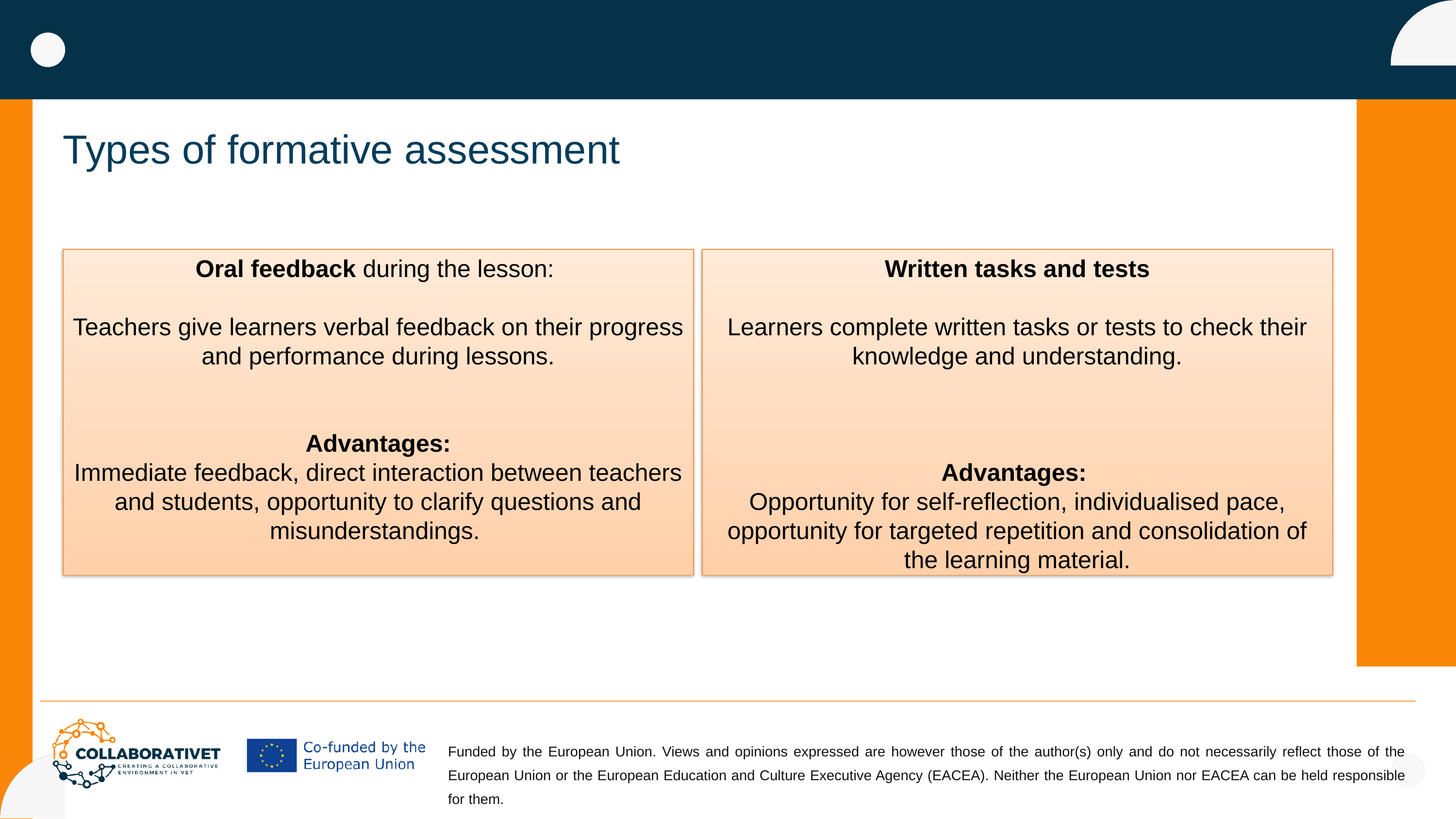

Types of formative assessment
Oral feedback during the lesson:

Teachers give learners verbal feedback on their progress and performance during lessons.

Advantages:
Immediate feedback, direct interaction between teachers and students, opportunity to clarify questions and misunderstandings.
Written tasks and tests

Learners complete written tasks or tests to check their knowledge and understanding.

Advantages:
Opportunity for self-reflection, individualised pace, opportunity for targeted repetition and consolidation of the learning material.

Funded by the European Union. Views and opinions expressed are however those of the author(s) only and do not necessarily reflect those of the European Union or the European Education and Culture Executive Agency (EACEA). Neither the European Union nor EACEA can be held responsible for them.